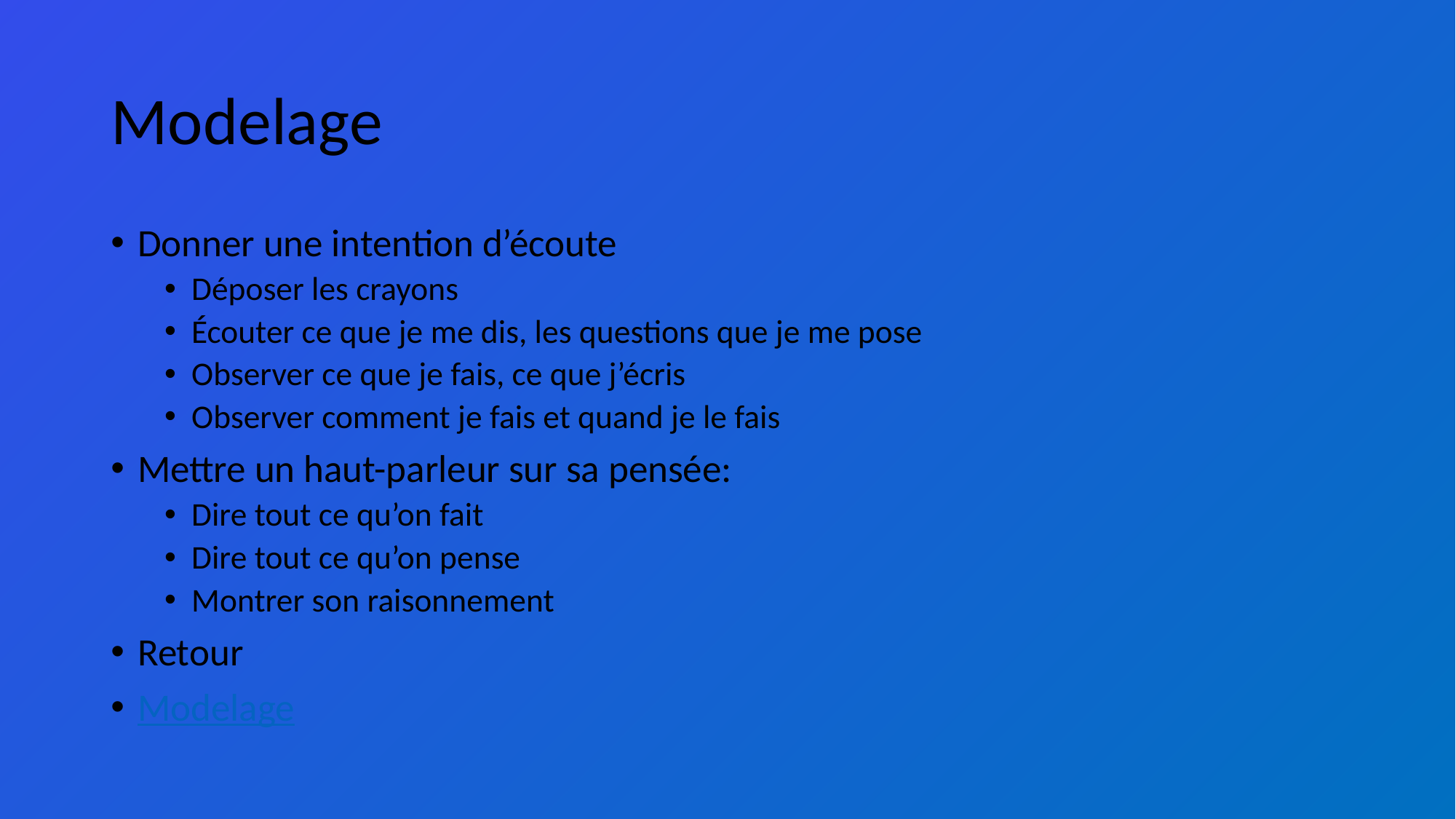

# Modelage
Donner une intention d’écoute
Déposer les crayons
Écouter ce que je me dis, les questions que je me pose
Observer ce que je fais, ce que j’écris
Observer comment je fais et quand je le fais
Mettre un haut-parleur sur sa pensée:
Dire tout ce qu’on fait
Dire tout ce qu’on pense
Montrer son raisonnement
Retour
Modelage